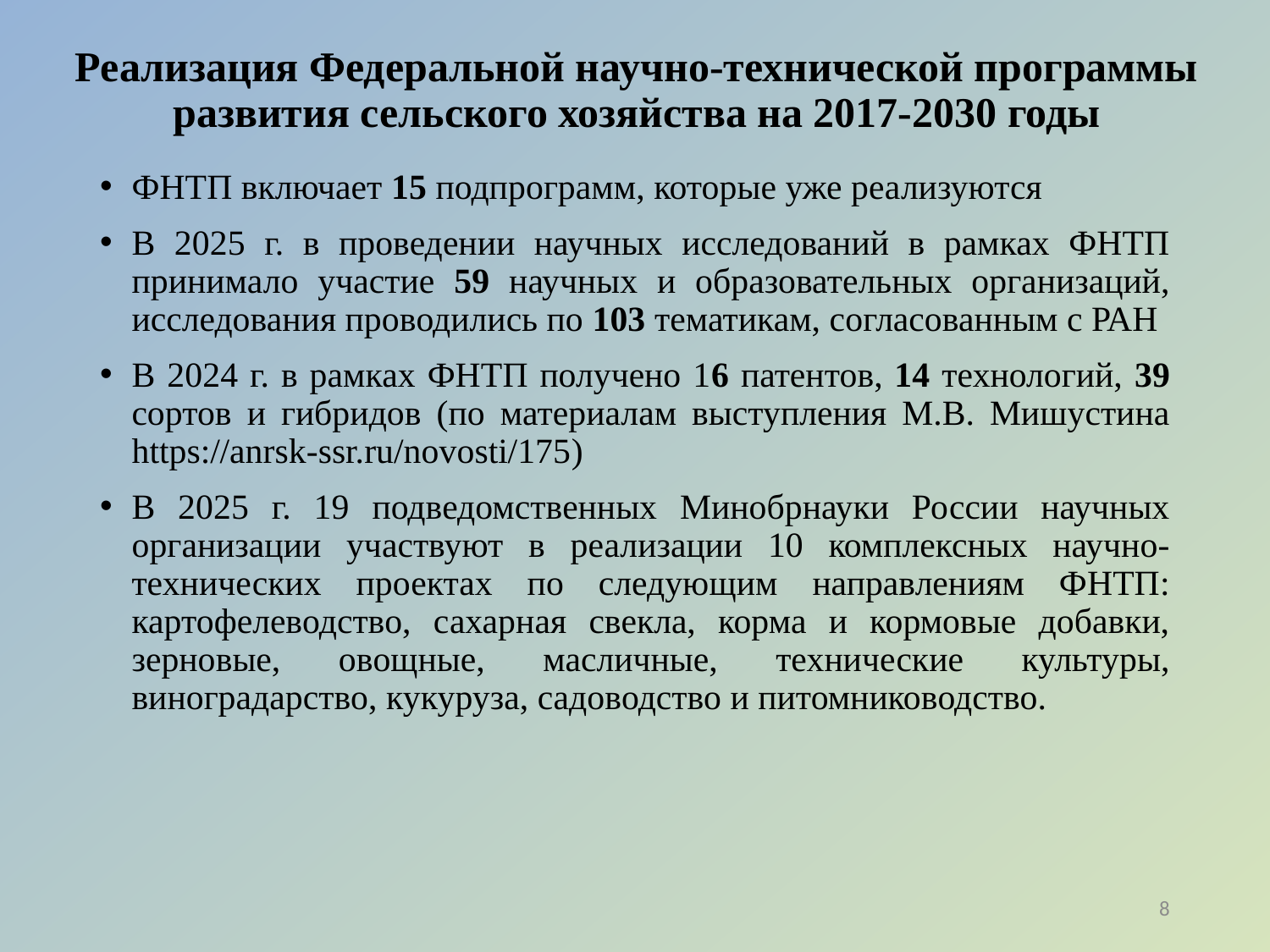

# Реализация Федеральной научно-технической программы развития сельского хозяйства на 2017-2030 годы
ФНТП включает 15 подпрограмм, которые уже реализуются
В 2025 г. в проведении научных исследований в рамках ФНТП принимало участие 59 научных и образовательных организаций, исследования проводились по 103 тематикам, согласованным с РАН
В 2024 г. в рамках ФНТП получено 16 патентов, 14 технологий, 39 сортов и гибридов (по материалам выступления М.В. Мишустина https://anrsk-ssr.ru/novosti/175)
В 2025 г. 19 подведомственных Минобрнауки России научных организации участвуют в реализации 10 комплексных научно-технических проектах по следующим направлениям ФНТП: картофелеводство, сахарная свекла, корма и кормовые добавки, зерновые, овощные, масличные, технические культуры, виноградарство, кукуруза, садоводство и питомниководство.
8